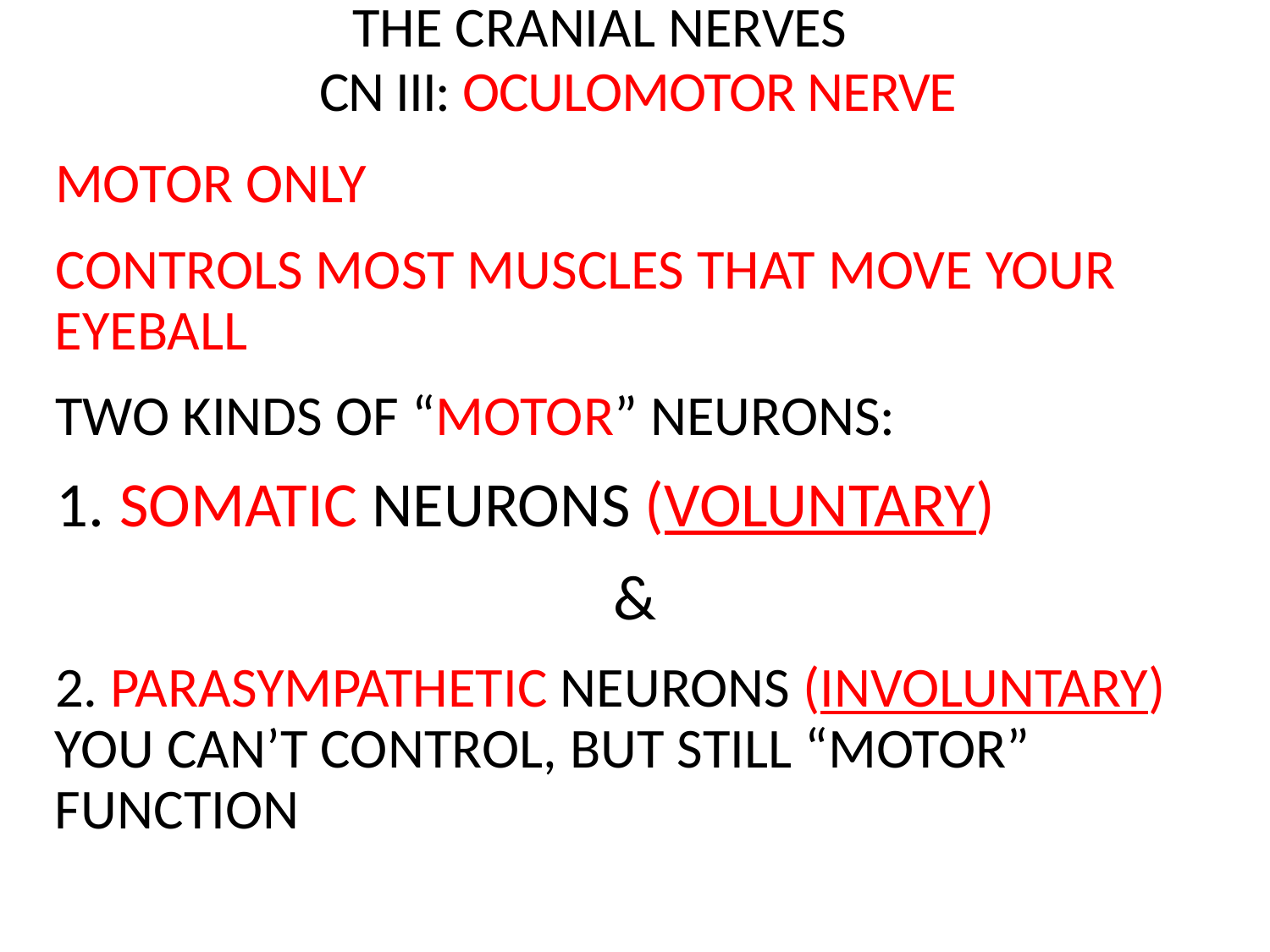

The Cranial Nerves
# CN III: Oculomotor Nerve
Motor only
Controls most muscles that move your eyeball
Two Kinds of “Motor” Neurons:
1. Somatic Neurons (voluntary)
&
2. Parasympathetic Neurons (involuntary) You can’t control, but still “motor” function